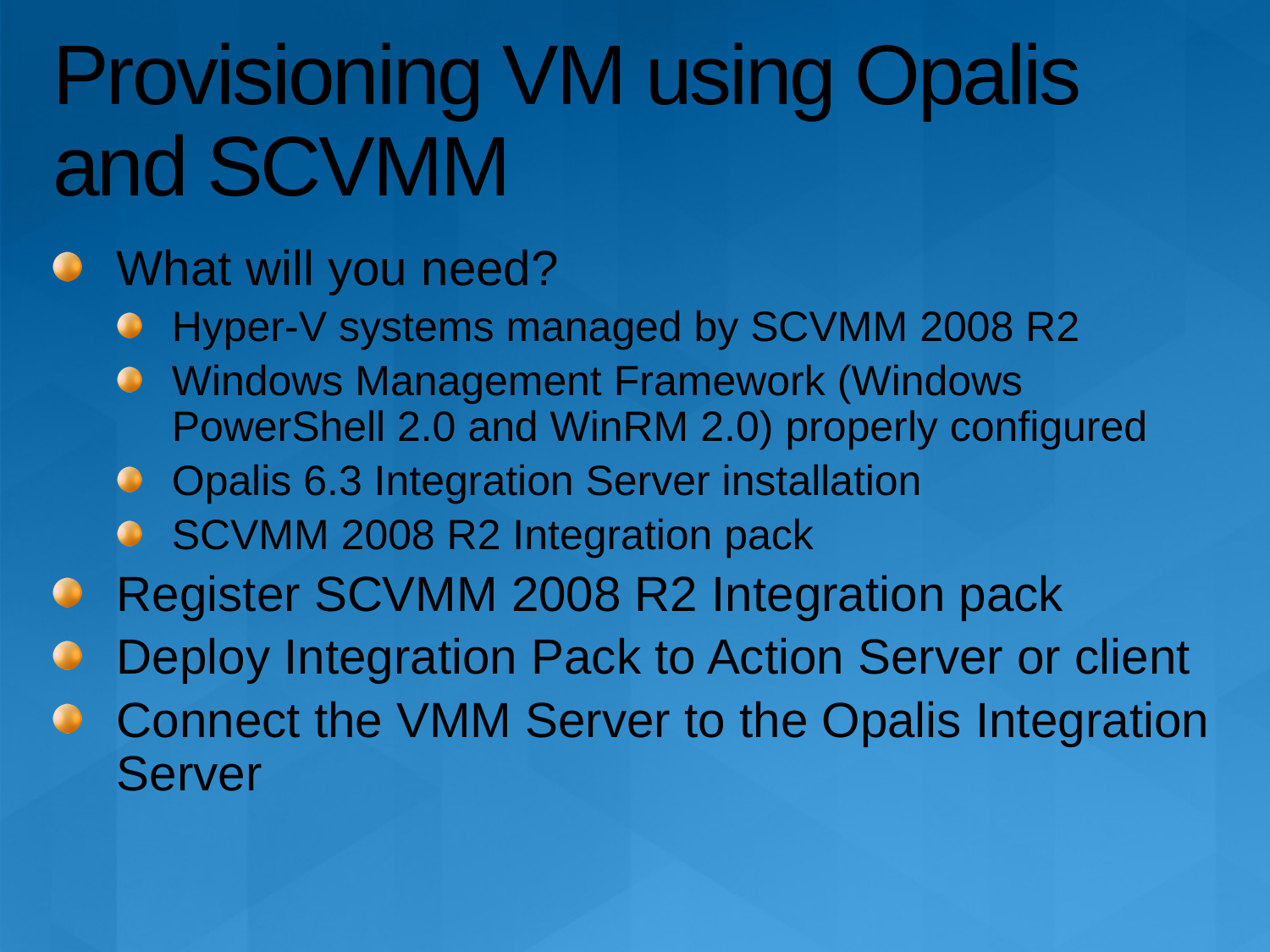

# Provisioning VM using Opalis and SCVMM
What will you need?
Hyper-V systems managed by SCVMM 2008 R2
Windows Management Framework (Windows PowerShell 2.0 and WinRM 2.0) properly configured
Opalis 6.3 Integration Server installation
SCVMM 2008 R2 Integration pack
Register SCVMM 2008 R2 Integration pack
Deploy Integration Pack to Action Server or client
Connect the VMM Server to the Opalis Integration Server